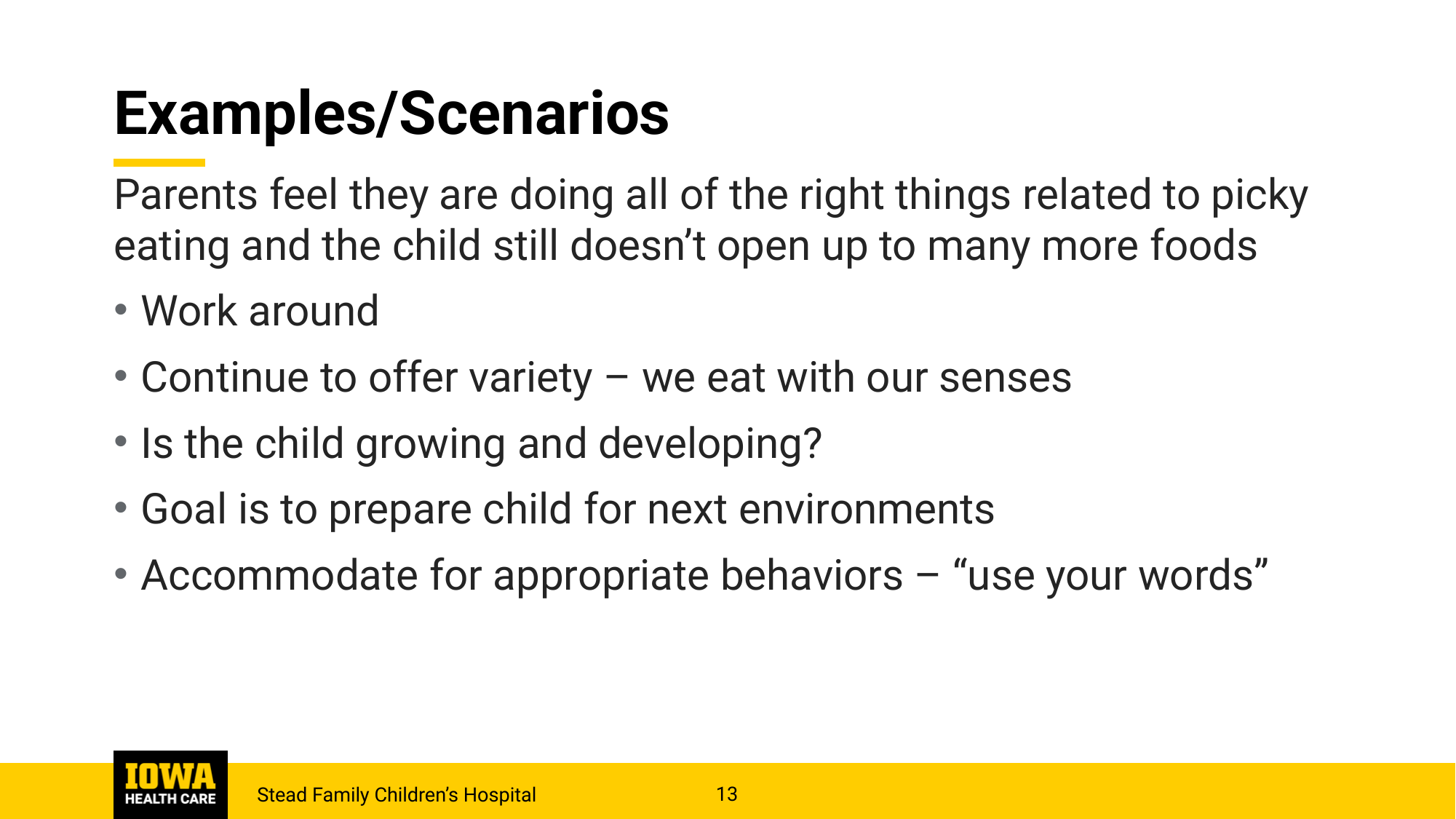

# Examples/Scenarios
Parents feel they are doing all of the right things related to picky eating and the child still doesn’t open up to many more foods
Work around
Continue to offer variety – we eat with our senses
Is the child growing and developing?
Goal is to prepare child for next environments
Accommodate for appropriate behaviors – “use your words”